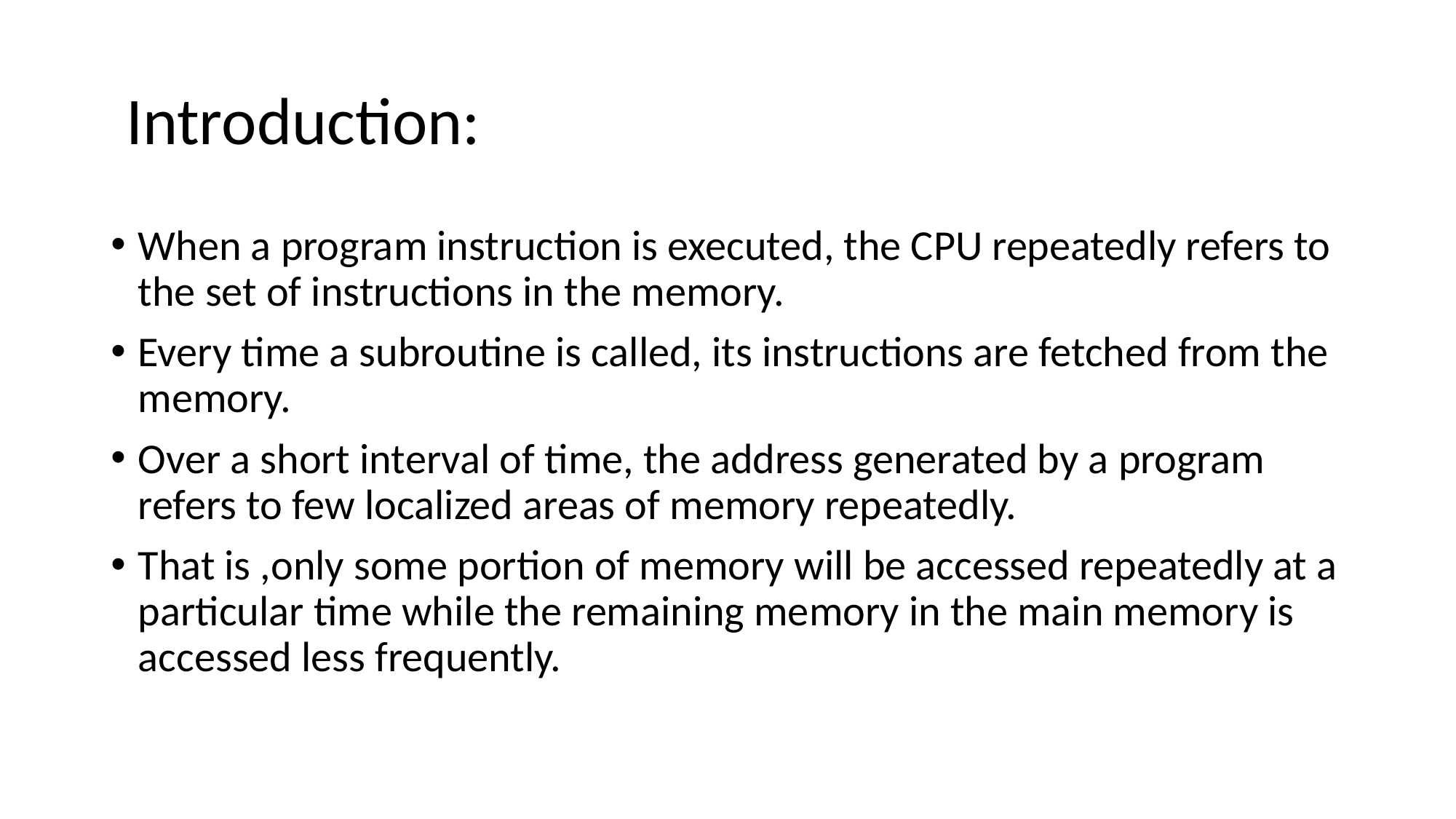

# Introduction:
When a program instruction is executed, the CPU repeatedly refers to the set of instructions in the memory.
Every time a subroutine is called, its instructions are fetched from the memory.
Over a short interval of time, the address generated by a program refers to few localized areas of memory repeatedly.
That is ,only some portion of memory will be accessed repeatedly at a particular time while the remaining memory in the main memory is accessed less frequently.